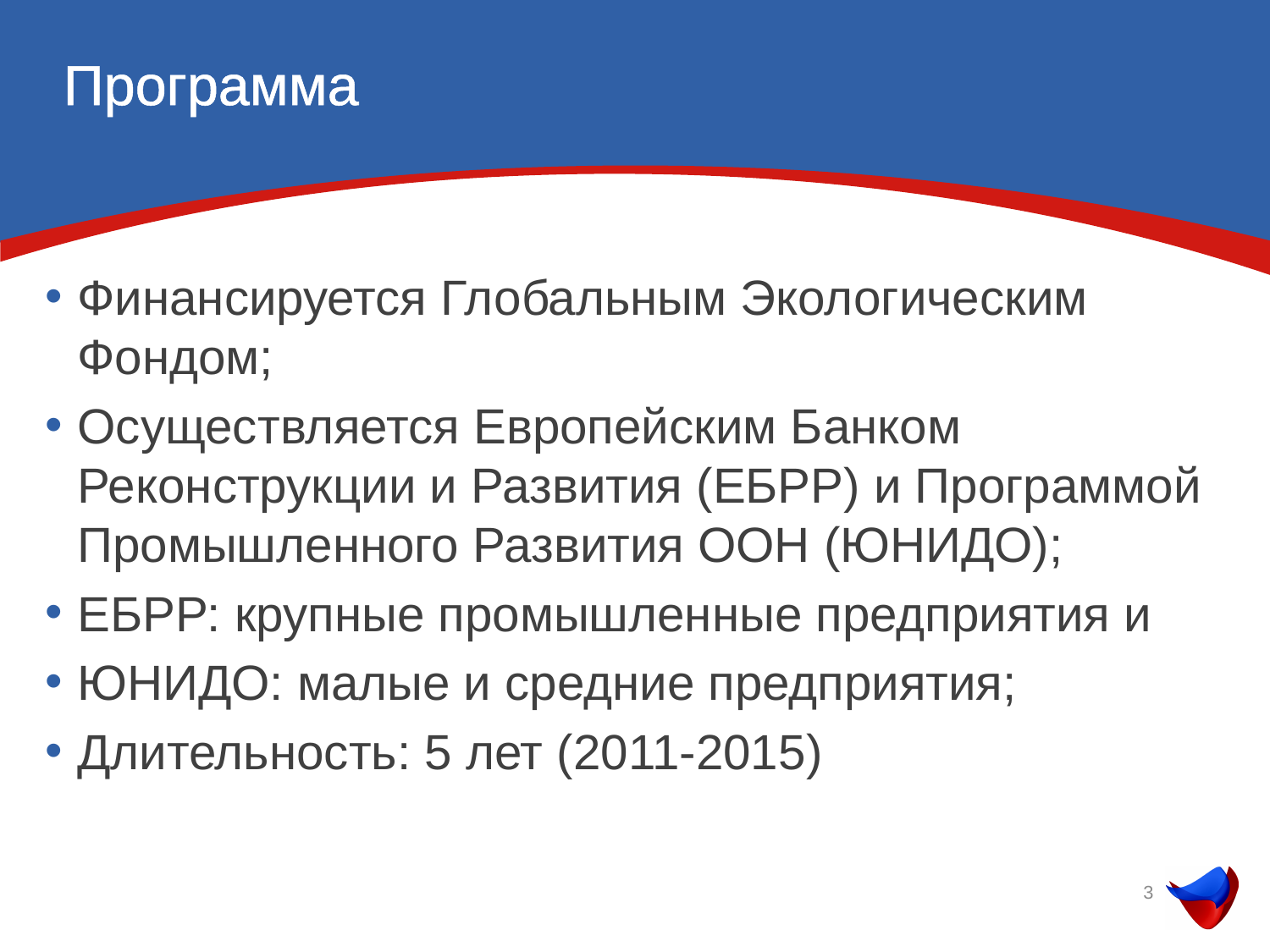

# Программа
Финансируется Глобальным Экологическим Фондом;
Осуществляется Европейским Банком Реконструкции и Развития (ЕБРР) и Программой Промышленного Развития ООН (ЮНИДО);
ЕБРР: крупные промышленные предприятия и
ЮНИДО: малые и средние предприятия;
Длительность: 5 лет (2011-2015)

3